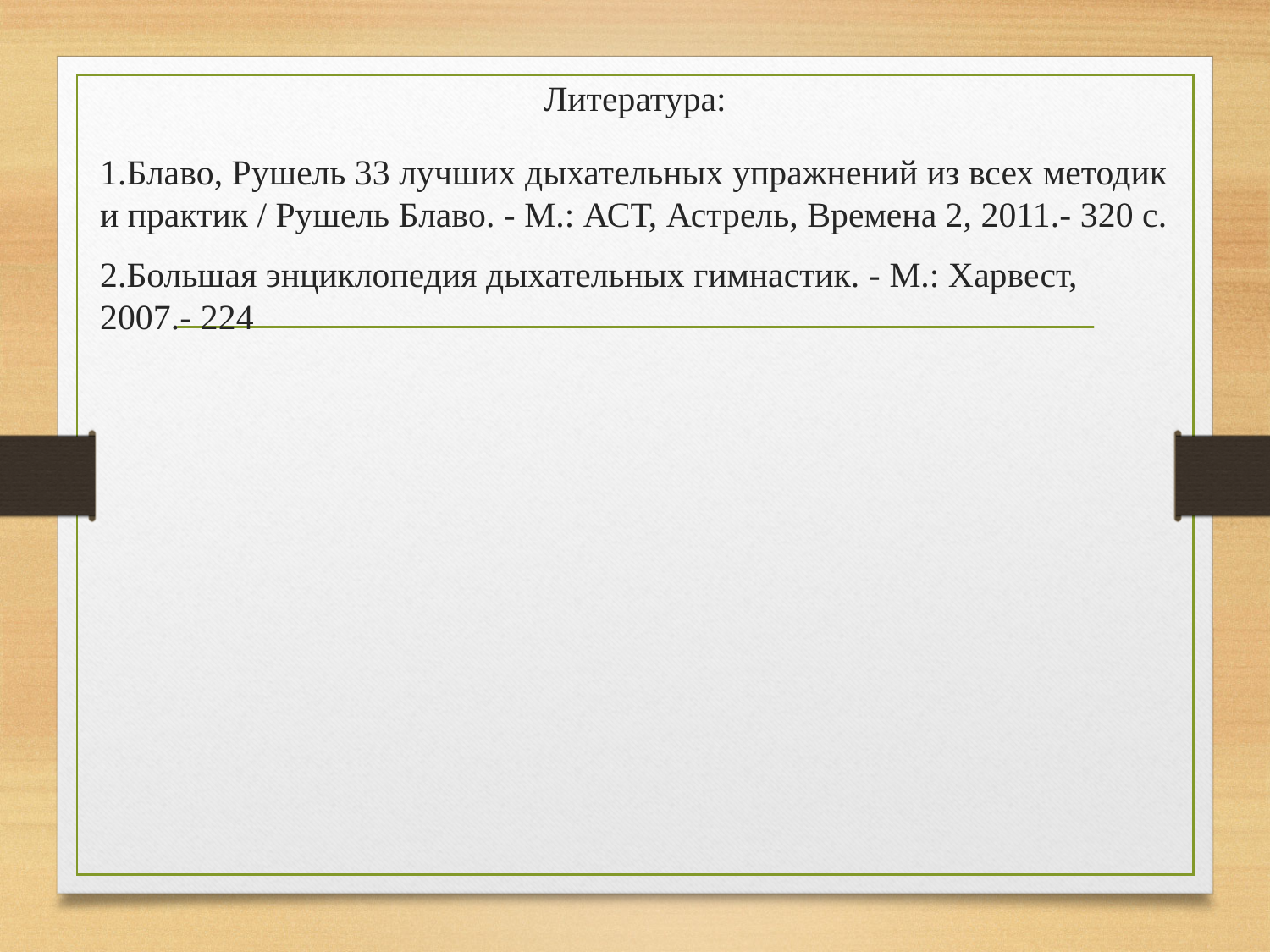

# Литература:
1.Блаво, Рушель 33 лучших дыхательных упражнений из всех методик и практик / Рушель Блаво. - М.: АСТ, Астрель, Времена 2, 2011.- 320 c.
2.Большая энциклопедия дыхательных гимнастик. - М.: Харвест, 2007.- 224